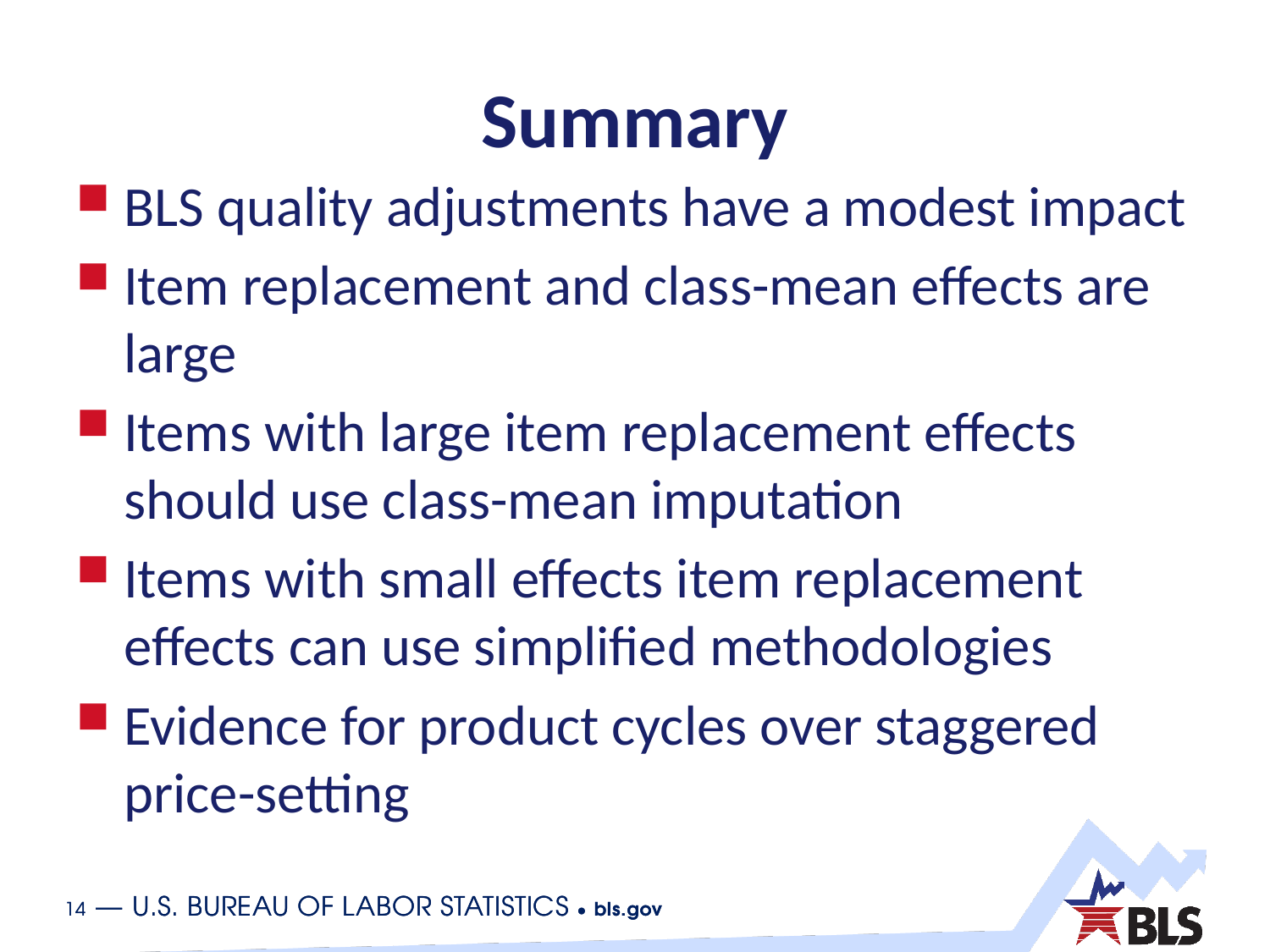

# Summary
BLS quality adjustments have a modest impact
Item replacement and class-mean effects are large
Items with large item replacement effects should use class-mean imputation
Items with small effects item replacement effects can use simplified methodologies
Evidence for product cycles over staggered price-setting